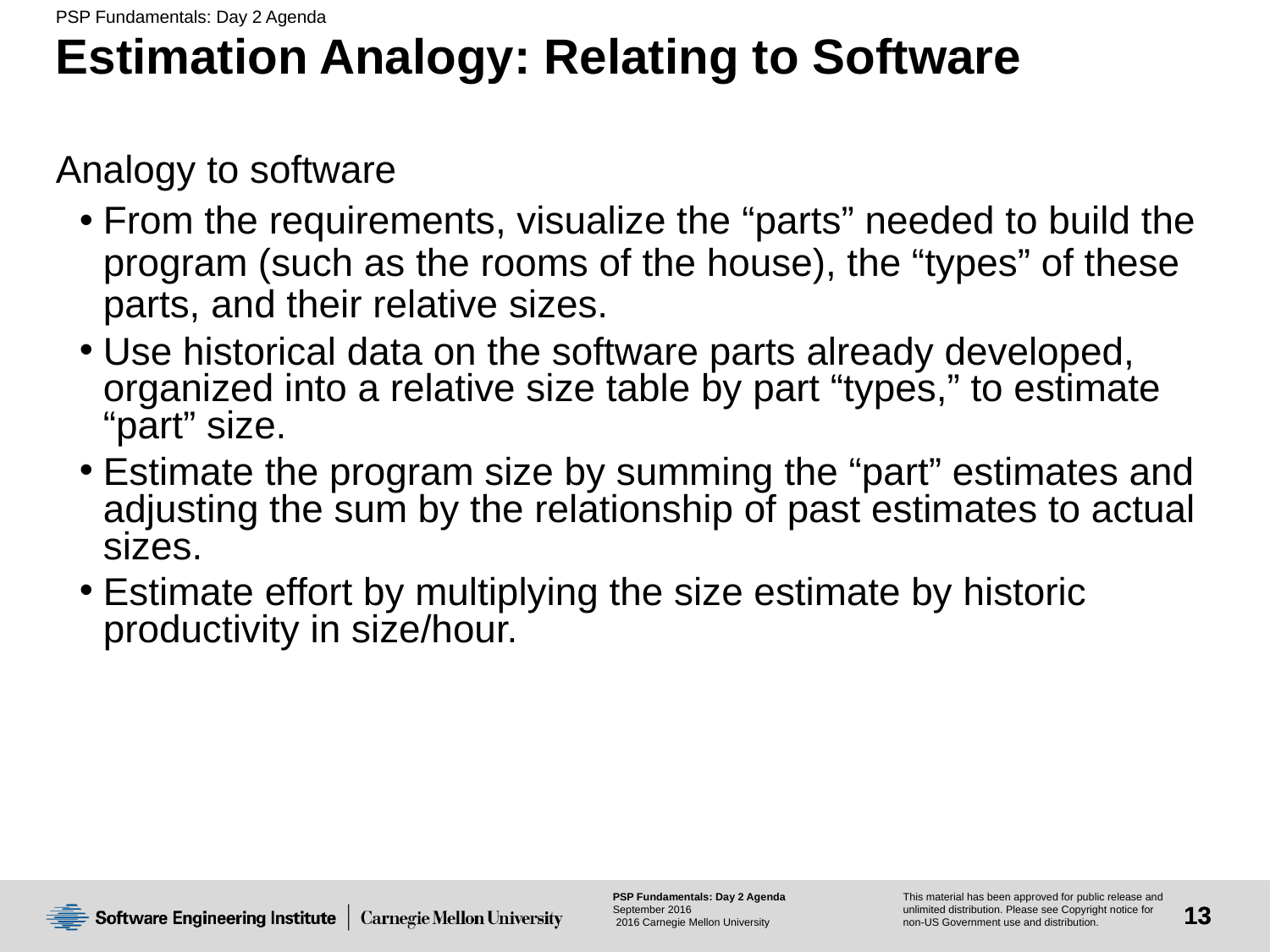

# Estimation Analogy: Relating to Software
Analogy to software
From the requirements, visualize the “parts” needed to build the program (such as the rooms of the house), the “types” of these parts, and their relative sizes.
Use historical data on the software parts already developed, organized into a relative size table by part “types,” to estimate “part” size.
Estimate the program size by summing the “part” estimates and adjusting the sum by the relationship of past estimates to actual sizes.
Estimate effort by multiplying the size estimate by historic productivity in size/hour.